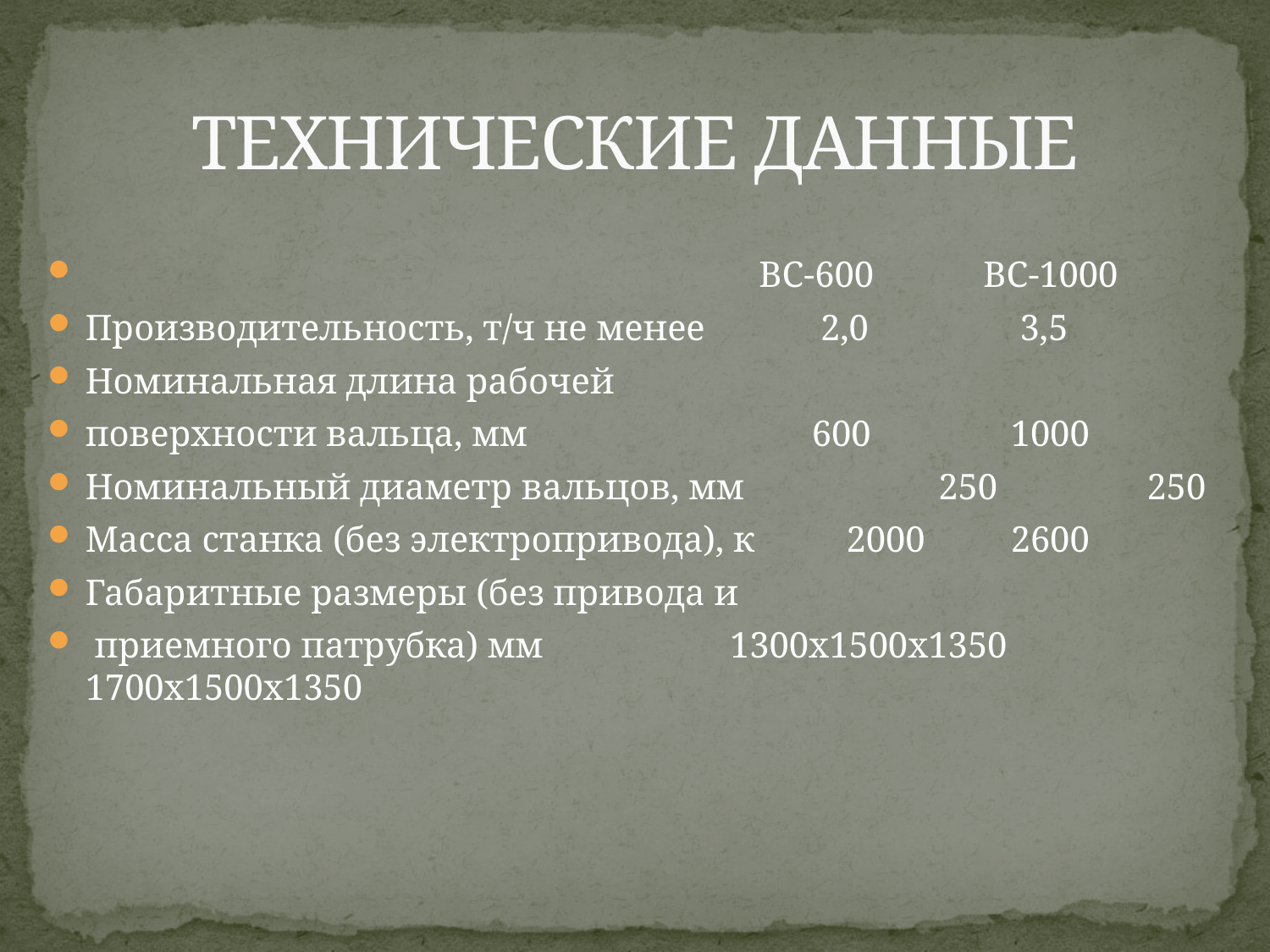

# ТЕХНИЧЕСКИЕ ДАННЫЕ
                                                                          ВС-600	 ВС-1000
Производительность, т/ч не менее	           2,0	     3,5
Номинальная длина рабочей
поверхности вальца, мм	                        600	    1000
Номинальный диаметр вальцов, мм	          250	     250
Масса станка (без электропривода), к          2000	    2600
Габаритные размеры (без привода и
 приемного патрубка) мм	               1300х1500х1350	1700х1500х1350